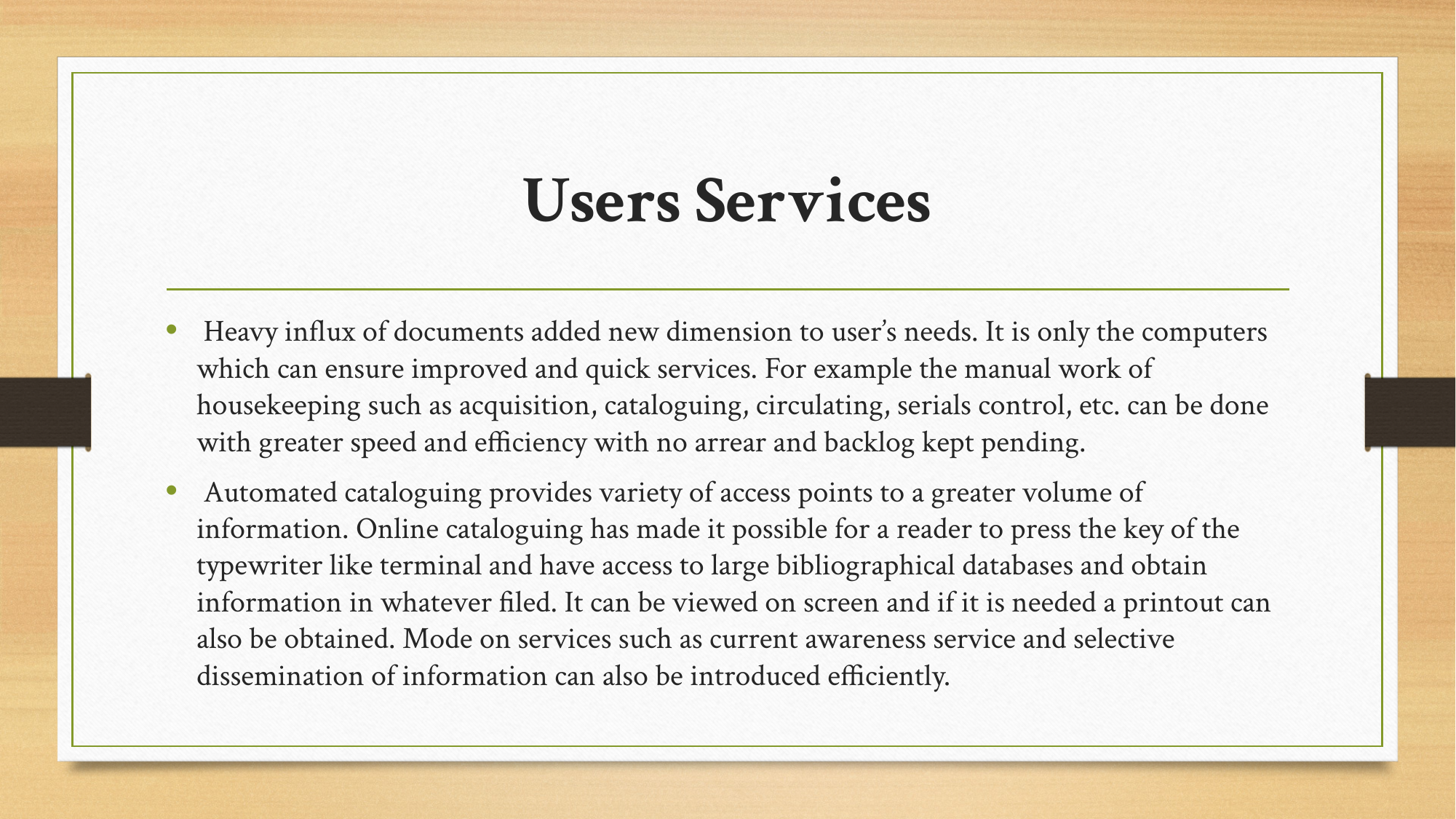

# Users Services
 Heavy influx of documents added new dimension to user’s needs. It is only the computers which can ensure improved and quick services. For example the manual work of housekeeping such as acquisition, cataloguing, circulating, serials control, etc. can be done with greater speed and efficiency with no arrear and backlog kept pending.
 Automated cataloguing provides variety of access points to a greater volume of information. Online cataloguing has made it possible for a reader to press the key of the typewriter like terminal and have access to large bibliographical databases and obtain information in whatever filed. It can be viewed on screen and if it is needed a printout can also be obtained. Mode on services such as current awareness service and selective dissemination of information can also be introduced efficiently.